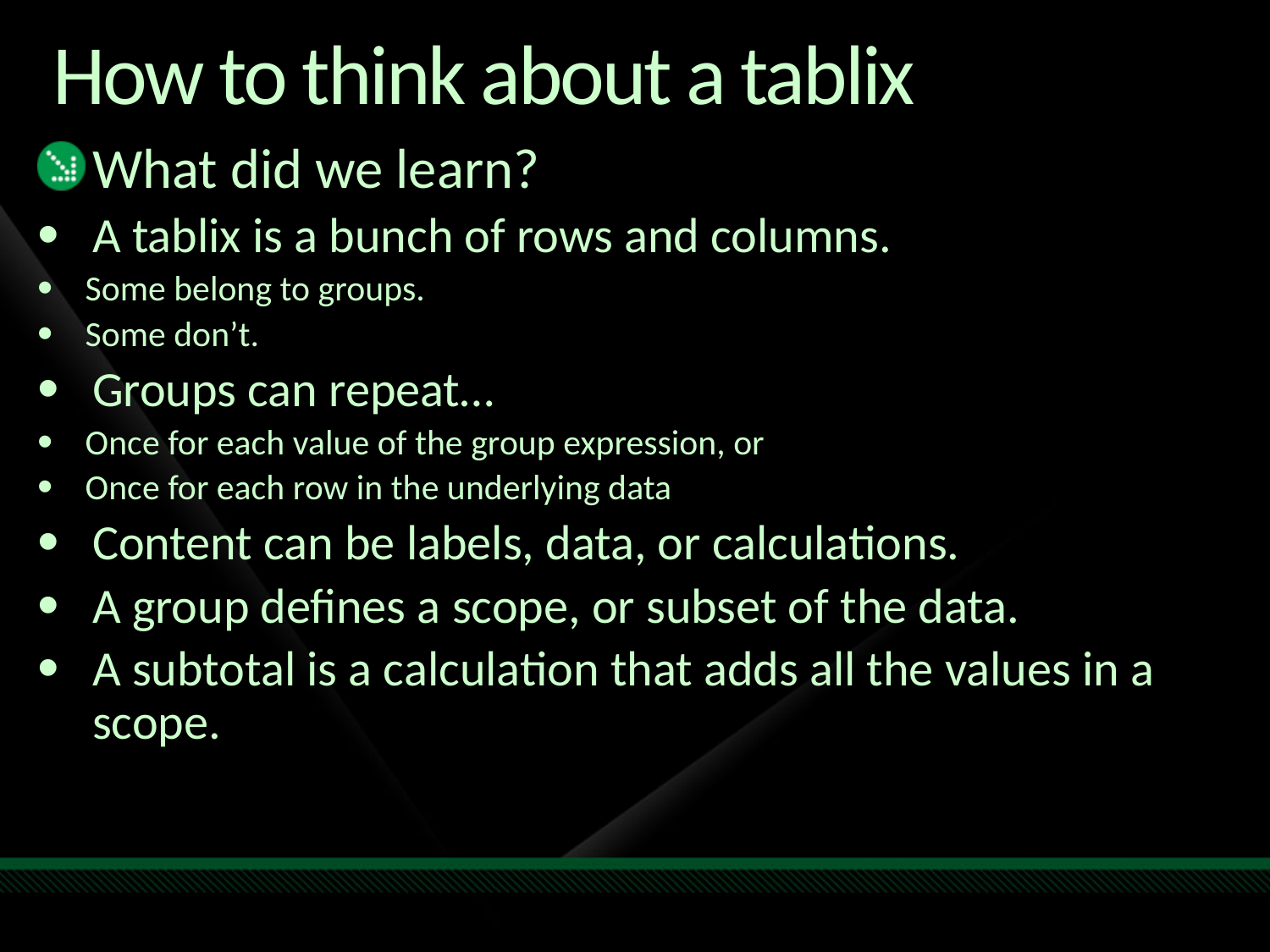

# How to think about a tablix
What did we learn?
A tablix is a bunch of rows and columns.
Some belong to groups.
Some don’t.
Groups can repeat…
Once for each value of the group expression, or
Once for each row in the underlying data
Content can be labels, data, or calculations.
A group defines a scope, or subset of the data.
A subtotal is a calculation that adds all the values in a scope.